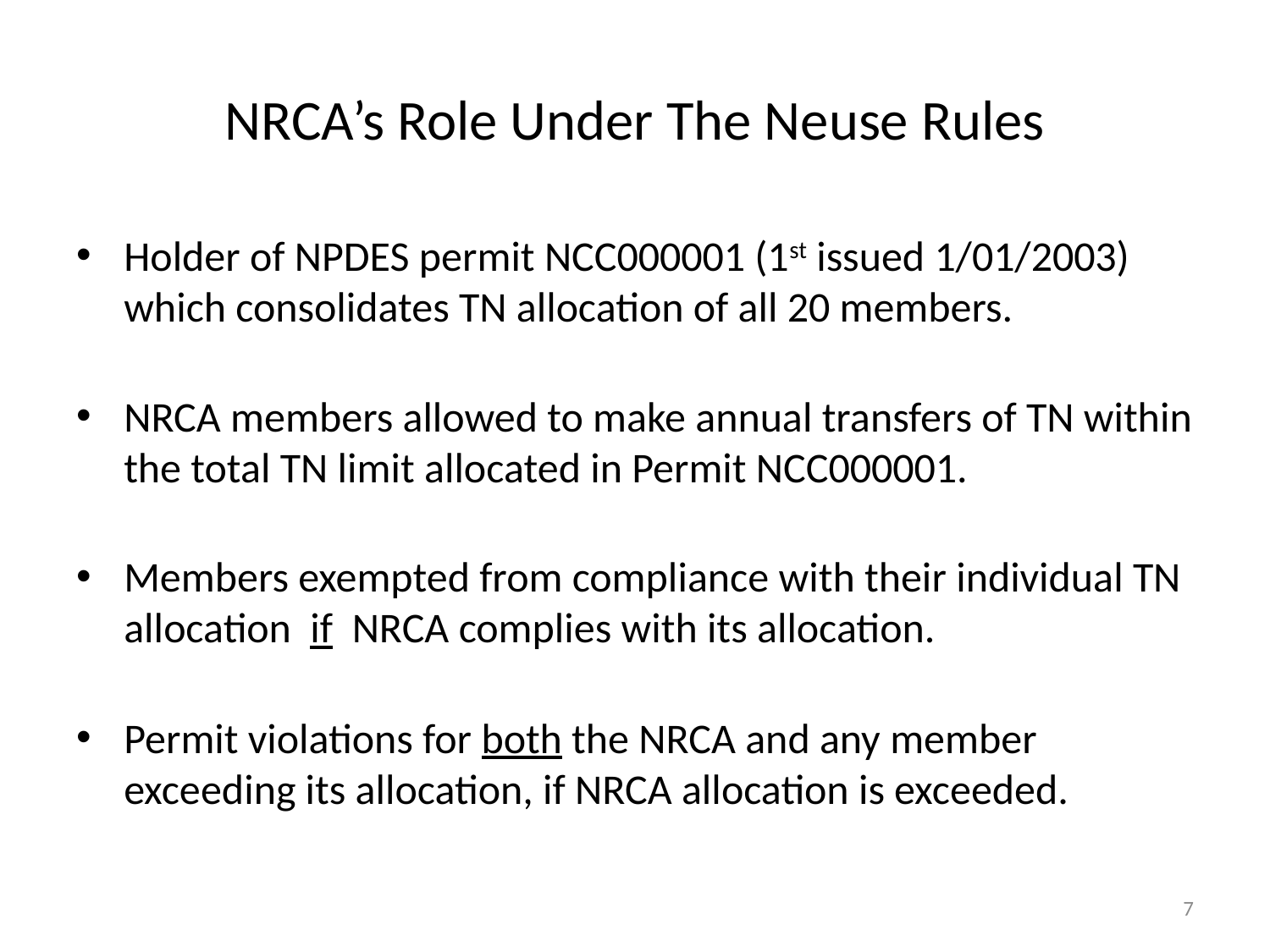

# NRCA’s Role Under The Neuse Rules
Holder of NPDES permit NCC000001 (1st issued 1/01/2003) which consolidates TN allocation of all 20 members.
NRCA members allowed to make annual transfers of TN within the total TN limit allocated in Permit NCC000001.
Members exempted from compliance with their individual TN allocation  if  NRCA complies with its allocation.
Permit violations for both the NRCA and any member exceeding its allocation, if NRCA allocation is exceeded.

7